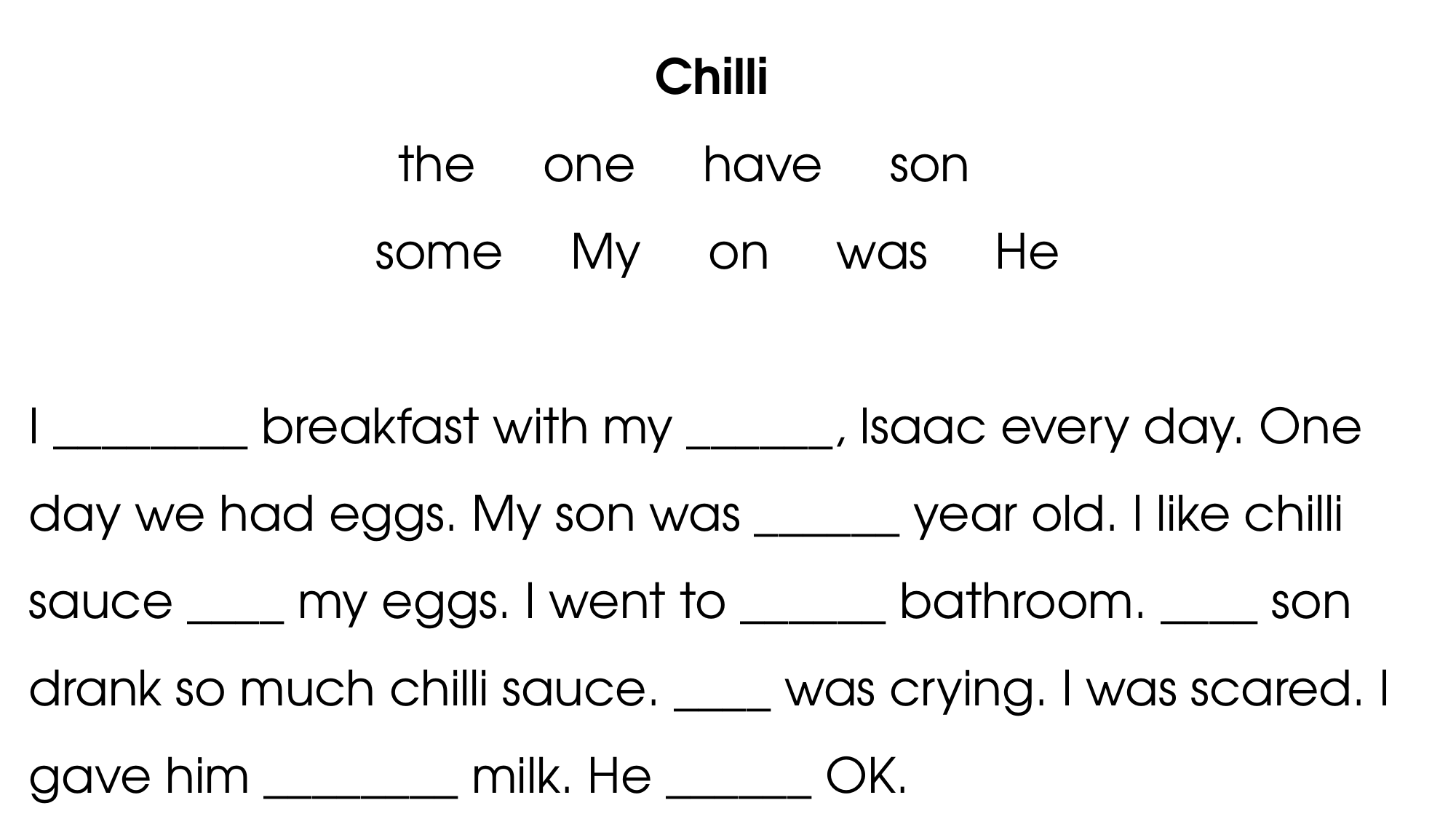

Chilli
the     one     have     son
 some     My     on     was     He

I ________ breakfast with my ______, Isaac every day. One day we had eggs. My son was ______ year old. I like chilli sauce ____ my eggs. I went to ______ bathroom. ____ son drank so much chilli sauce. ____ was crying. I was scared. I gave him ________ milk. He ______ OK.